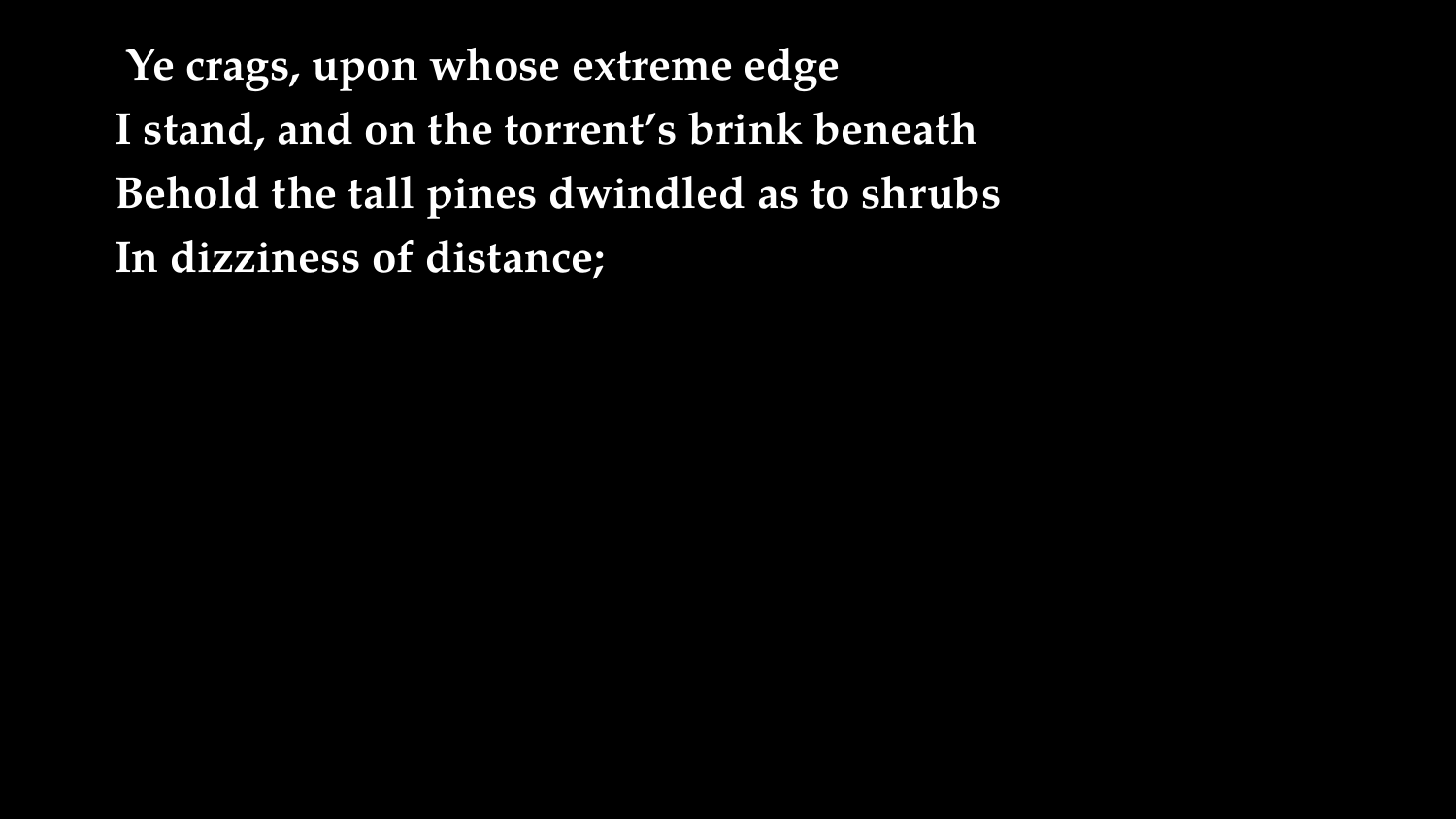

# Ye crags, upon whose extreme edge I stand, and on the torrent’s brink beneath Behold the tall pines dwindled as to shrubs In dizziness of distance;